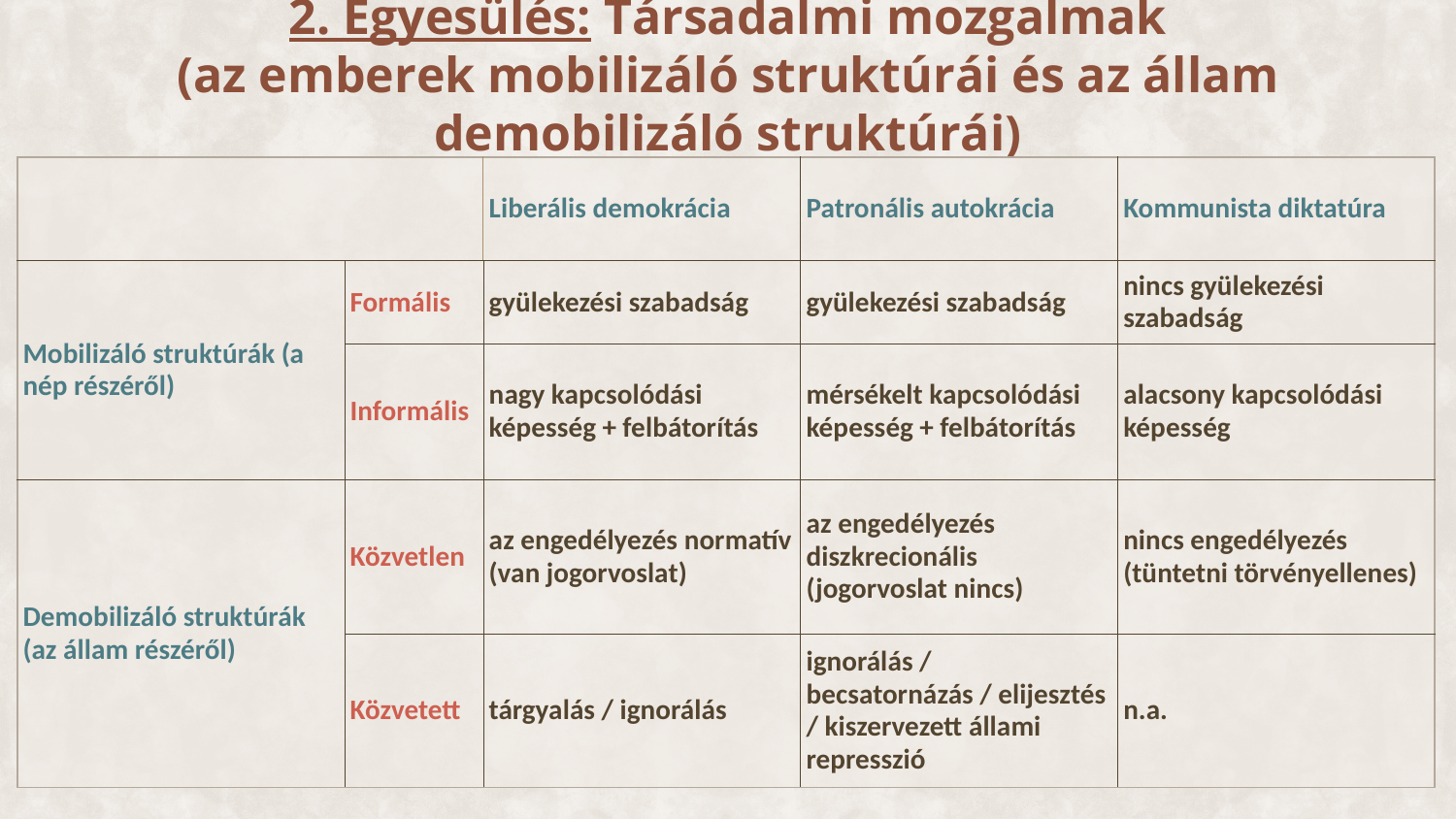

# 2. Egyesülés: Társadalmi mozgalmak (az emberek mobilizáló struktúrái és az állam demobilizáló struktúrái)
|  |  | Liberális demokrácia | Patronális autokrácia | Kommunista diktatúra |
| --- | --- | --- | --- | --- |
| Mobilizáló struktúrák (a nép részéről) | Formális | gyülekezési szabadság | gyülekezési szabadság | nincs gyülekezési szabadság |
|  | Informális | nagy kapcsolódási képesség + felbátorítás | mérsékelt kapcsolódási képesség + felbátorítás | alacsony kapcsolódási képesség |
| Demobilizáló struktúrák (az állam részéről) | Közvetlen | az engedélyezés normatív (van jogorvoslat) | az engedélyezés diszkrecionális (jogorvoslat nincs) | nincs engedélyezés (tüntetni törvényellenes) |
|  | Közvetett | tárgyalás / ignorálás | ignorálás / becsatornázás / elijesztés / kiszervezett állami represszió | n.a. |